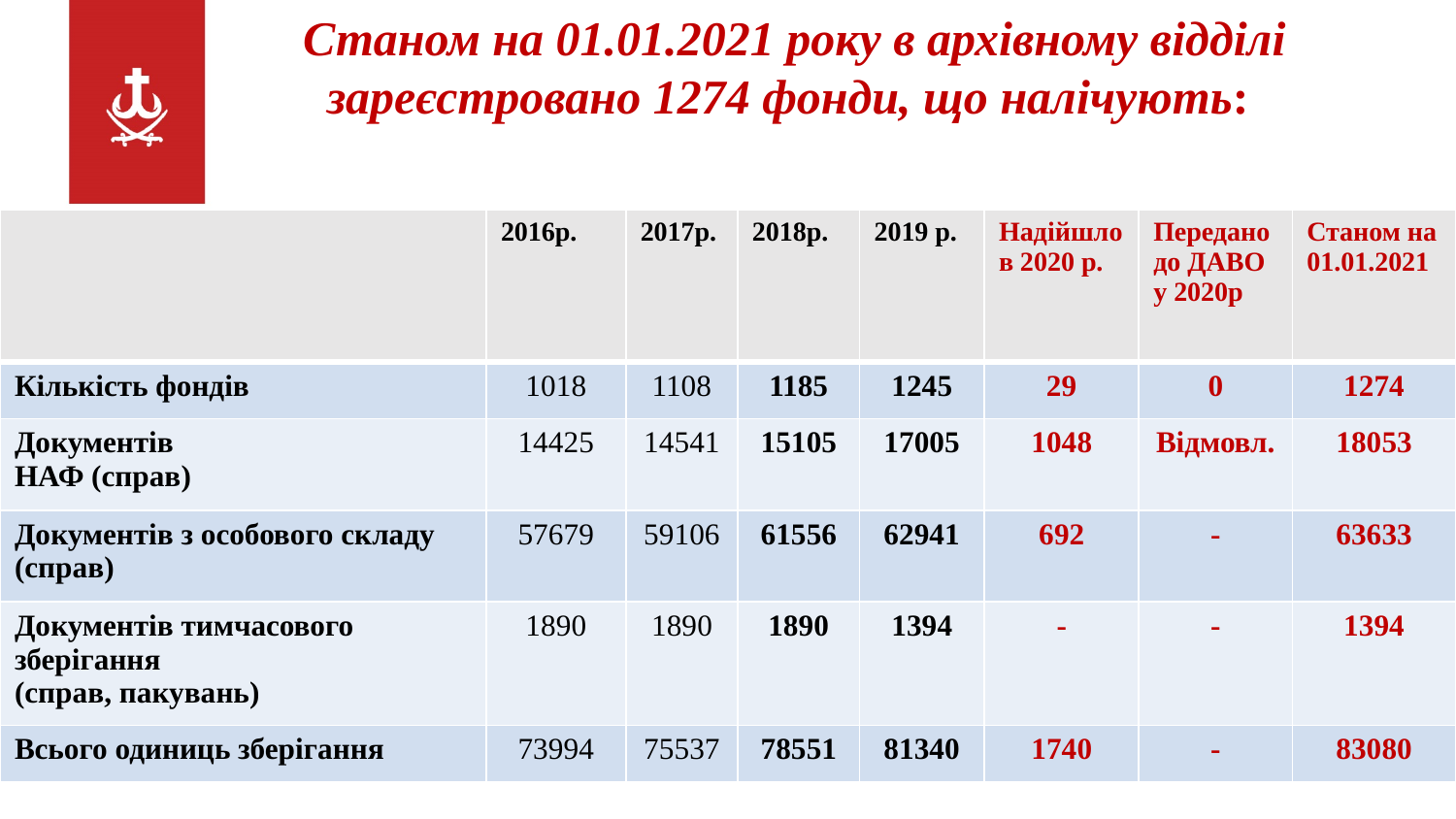

Станом на 01.01.2021 року в архівному відділі
         зареєстровано 1274 фонди, що налічують:
|  | 2016р. | 2017р. | 2018р. | 2019 р. | Надійшло в 2020 р. | Передано до ДАВО у 2020р | Станом на 01.01.2021 |
| --- | --- | --- | --- | --- | --- | --- | --- |
| Кількість фондів | 1018 | 1108 | 1185 | 1245 | 29 | 0 | 1274 |
| Документів НАФ (справ) | 14425 | 14541 | 15105 | 17005 | 1048 | Відмовл. | 18053 |
| Документів з особового складу (справ) | 57679 | 59106 | 61556 | 62941 | 692 | - | 63633 |
| Документів тимчасового зберігання (справ, пакувань) | 1890 | 1890 | 1890 | 1394 | - | - | 1394 |
| Всього одиниць зберігання | 73994 | 75537 | 78551 | 81340 | 1740 | - | 83080 |
Текст слайда